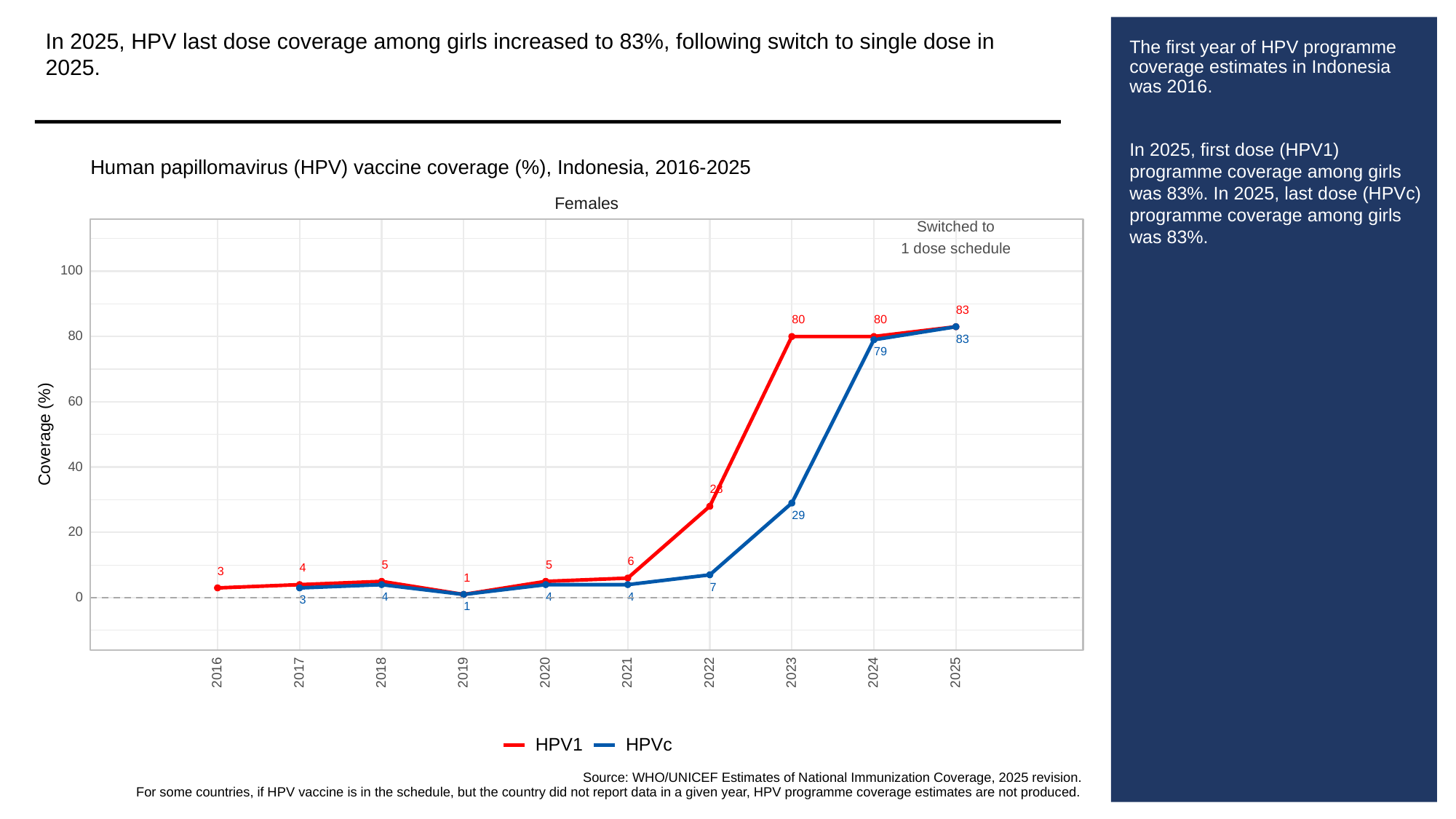

In 2025, HPV last dose coverage among girls increased to 83%, following switch to single dose in 2025.
# The first year of HPV programme coverage estimates in Indonesia was 2016.

In 2025, first dose (HPV1) programme coverage among girls was 83%. In 2025, last dose (HPVc) programme coverage among girls was 83%.

Human papillomavirus (HPV) vaccine coverage (%), Indonesia, 2016-2025
Females

Switched to

1 dose schedule
100

83
80
80

80

83

79

60

Coverage (%)

40

28

29
20

6
5
5
4

3

1

7

0
4
4
4
3

1

2023
2016
2017
2018
2019
2020
2021
2022
2024
2025
HPVc
HPV1

Source: WHO/UNICEF Estimates of National Immunization Coverage, 2025 revision.
For some countries, if HPV vaccine is in the schedule, but the country did not report data in a given year, HPV programme coverage estimates are not produced.